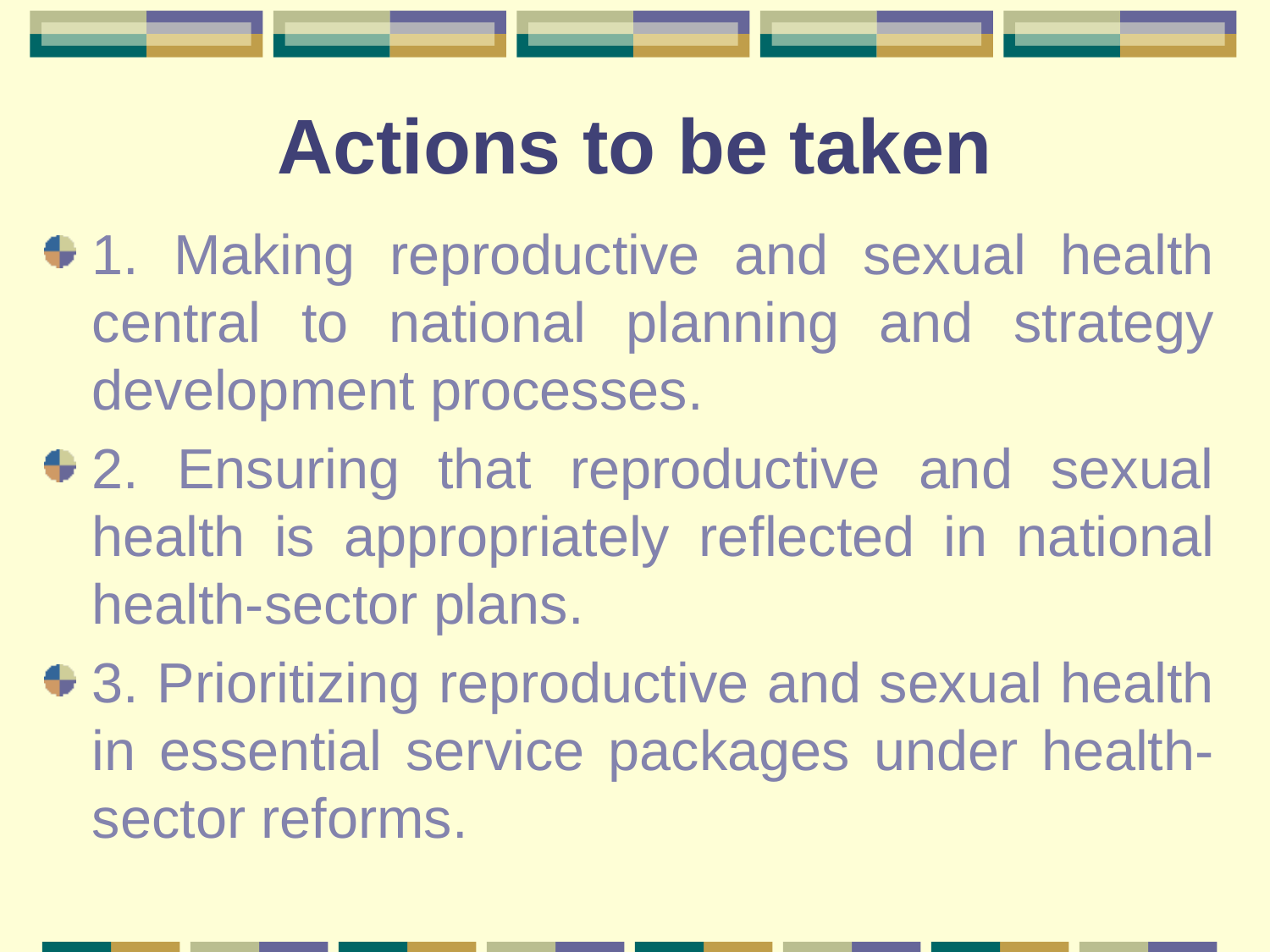

# Actions to be taken
1. Making reproductive and sexual health central to national planning and strategy development processes.
2. Ensuring that reproductive and sexual health is appropriately reflected in national health-sector plans.
3. Prioritizing reproductive and sexual health in essential service packages under health-sector reforms.